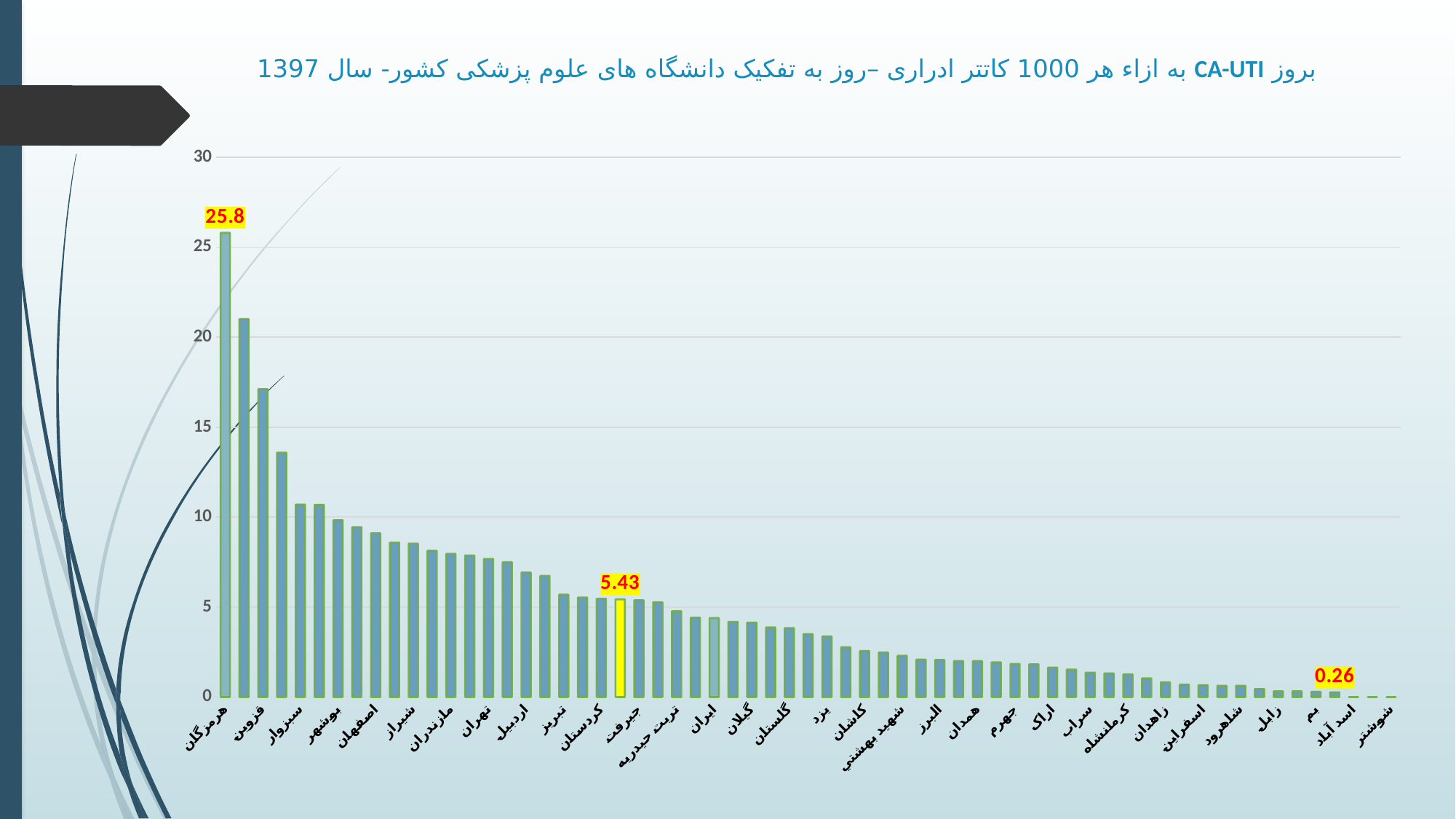

# بروز CA-UTI به ازاء هر 1000 کاتتر ادراری –روز به تفکیک دانشگاه های علوم پزشکی کشور- سال 1397

### Chart

| Category | بروز CA-UTI در 1000 کاتتر ادراری-روز |
|---|---|
| هرمزگان | 25.8 |
| زنجان | 21.01 |
| قزوين | 17.12 |
| مشهد | 13.59 |
| سبزوار | 10.7 |
| لرستان | 10.68 |
| بوشهر | 9.83 |
| گناباد | 9.44 |
| اصفهان | 9.1 |
| کرمان | 8.59 |
| شيراز | 8.53 |
| بيرجند | 8.13 |
| مازندران | 7.96 |
| بابل | 7.87 |
| تهران | 7.68 |
| اهواز | 7.5 |
| اردبيل | 6.92 |
| آبادان | 6.74 |
| تبريز | 5.69 |
| اروميه | 5.53 |
| کردستان | 5.46 |
| کشور | 5.43 |
| جيرفت | 5.38 |
| خراسان شمالي | 5.27 |
| تربت حيدريه | 4.77 |
| شهرکرد | 4.41 |
| ايران | 4.39 |
| دزفول | 4.18 |
| گيلان | 4.14 |
| ساوه | 3.87 |
| گلستان | 3.83 |
| بهبهان | 3.5 |
| يزد | 3.37 |
| گراش | 2.77 |
| کاشان | 2.56 |
| فسا | 2.48 |
| شهيد بهشتي | 2.3 |
| مراغه | 2.08 |
| البرز | 2.06 |
| قم | 2.0 |
| همدان | 2.0 |
| ايلام | 1.93 |
| جهرم | 1.84 |
| سمنان | 1.82 |
| اراک | 1.64 |
| خوي | 1.53 |
| سراب | 1.36 |
| ياسوج | 1.32 |
| کرمانشاه | 1.26 |
| تربت جام | 1.04 |
| زاهدان | 0.82 |
| سيرجان | 0.69 |
| اسفراين | 0.66 |
| ايرانشهر | 0.63 |
| شاهرود | 0.63 |
| لارستان | 0.45 |
| زابل | 0.32 |
| نيشابور | 0.32 |
| بم | 0.29 |
| رفسنجان | 0.26 |
| اسد آباد | 0.0 |
| خمين | 0.0 |
| شوشتر | 0.0 |